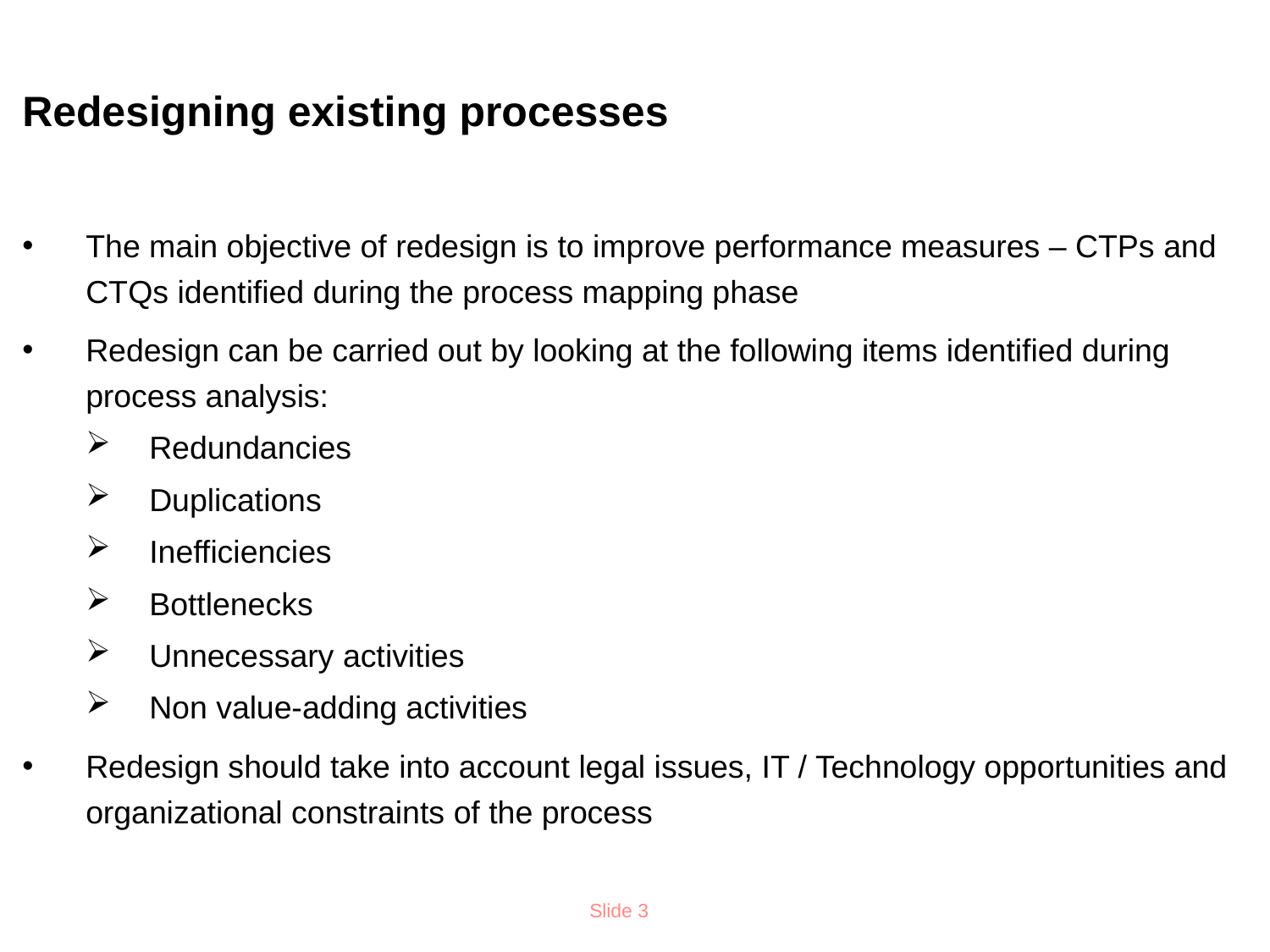

# Redesigning existing processes
The main objective of redesign is to improve performance measures – CTPs and CTQs identified during the process mapping phase
Redesign can be carried out by looking at the following items identified during process analysis:
Redundancies
Duplications
Inefficiencies
Bottlenecks
Unnecessary activities
Non value-adding activities
Redesign should take into account legal issues, IT / Technology opportunities and organizational constraints of the process